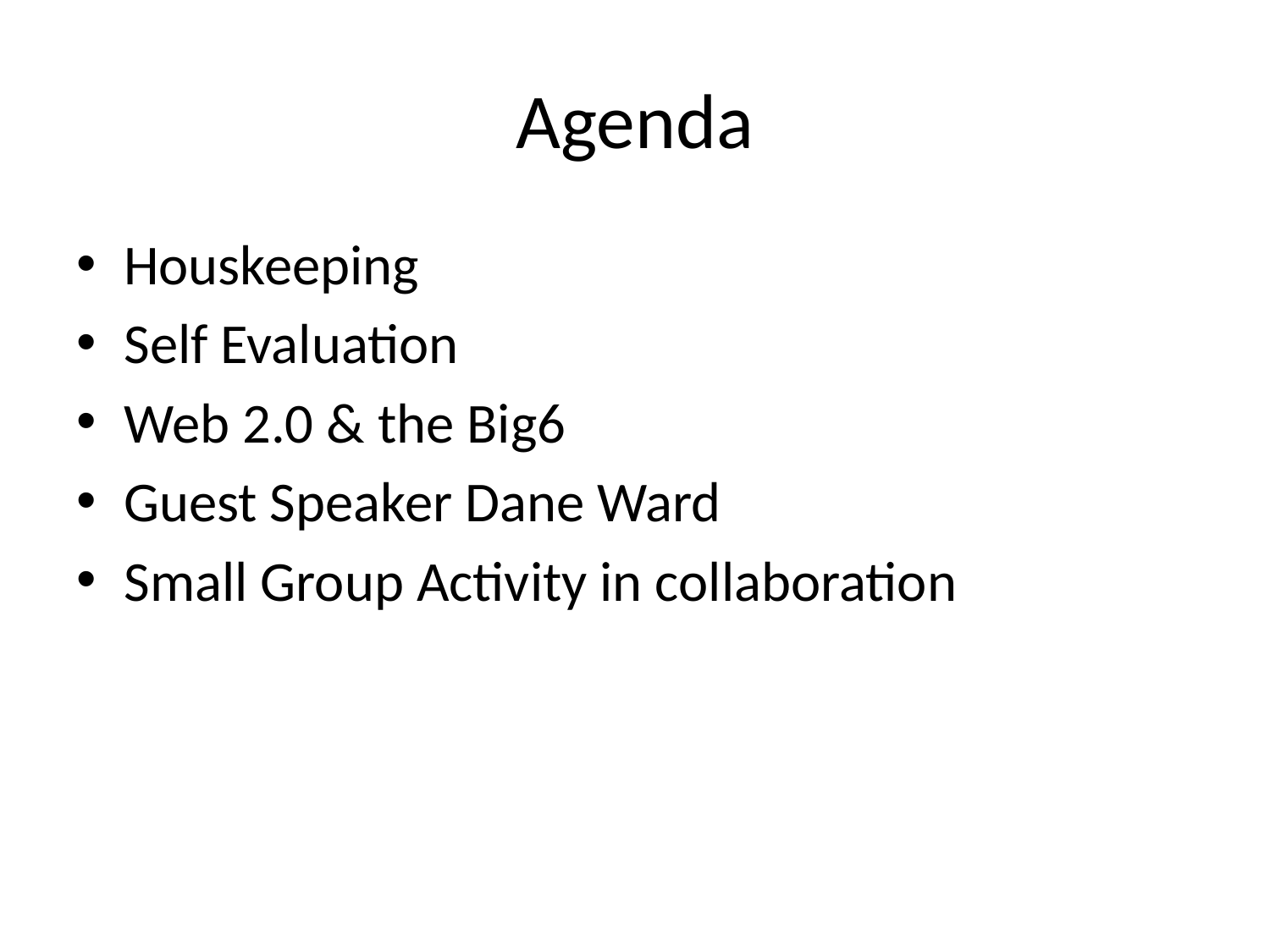

# Agenda
Houskeeping
Self Evaluation
Web 2.0 & the Big6
Guest Speaker Dane Ward
Small Group Activity in collaboration